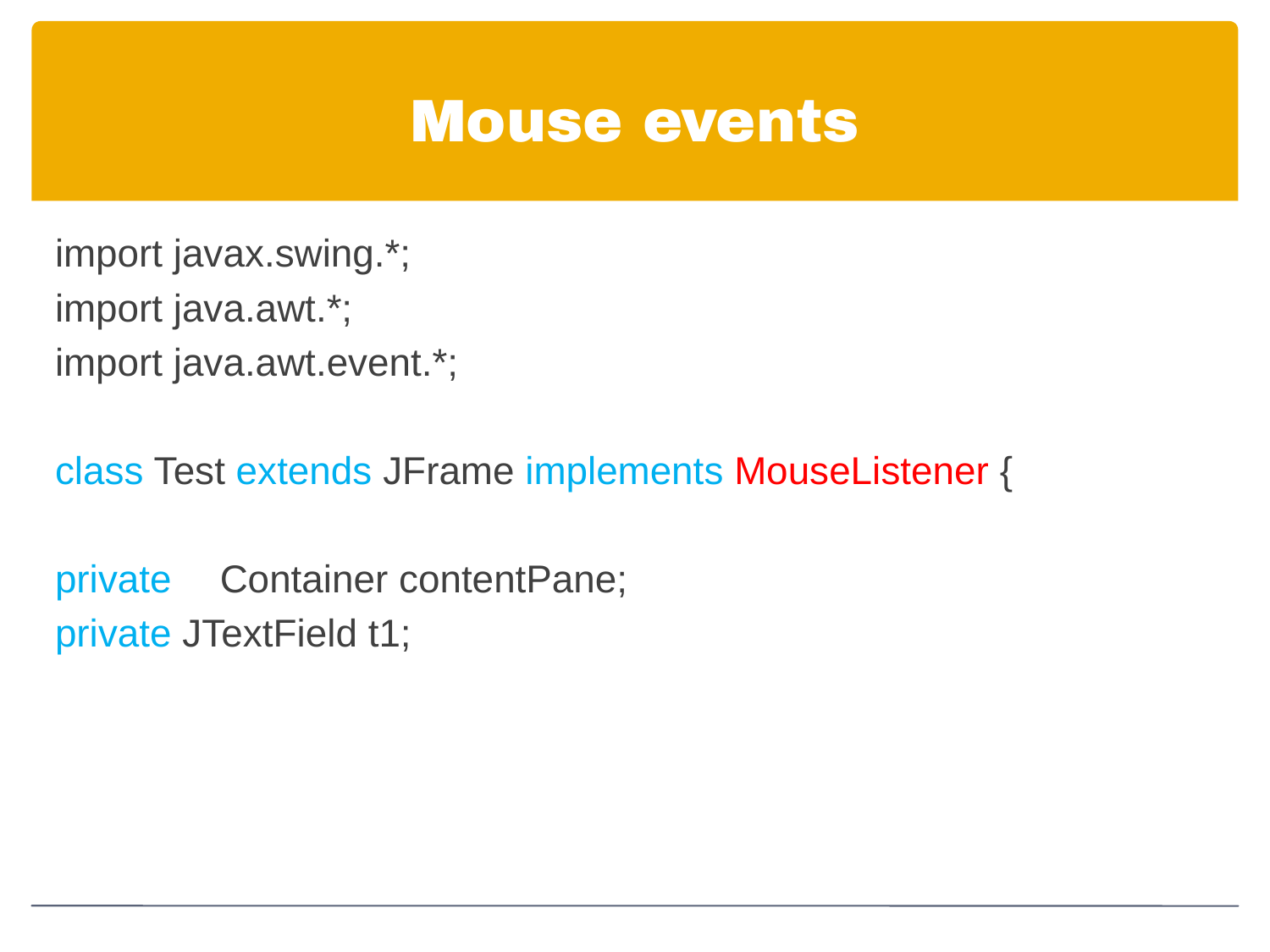

# Mouse events
import javax.swing.*;
import java.awt.*;
import java.awt.event.*;

class Test extends JFrame implements MouseListener {

private 	Container contentPane;
private JTextField t1;